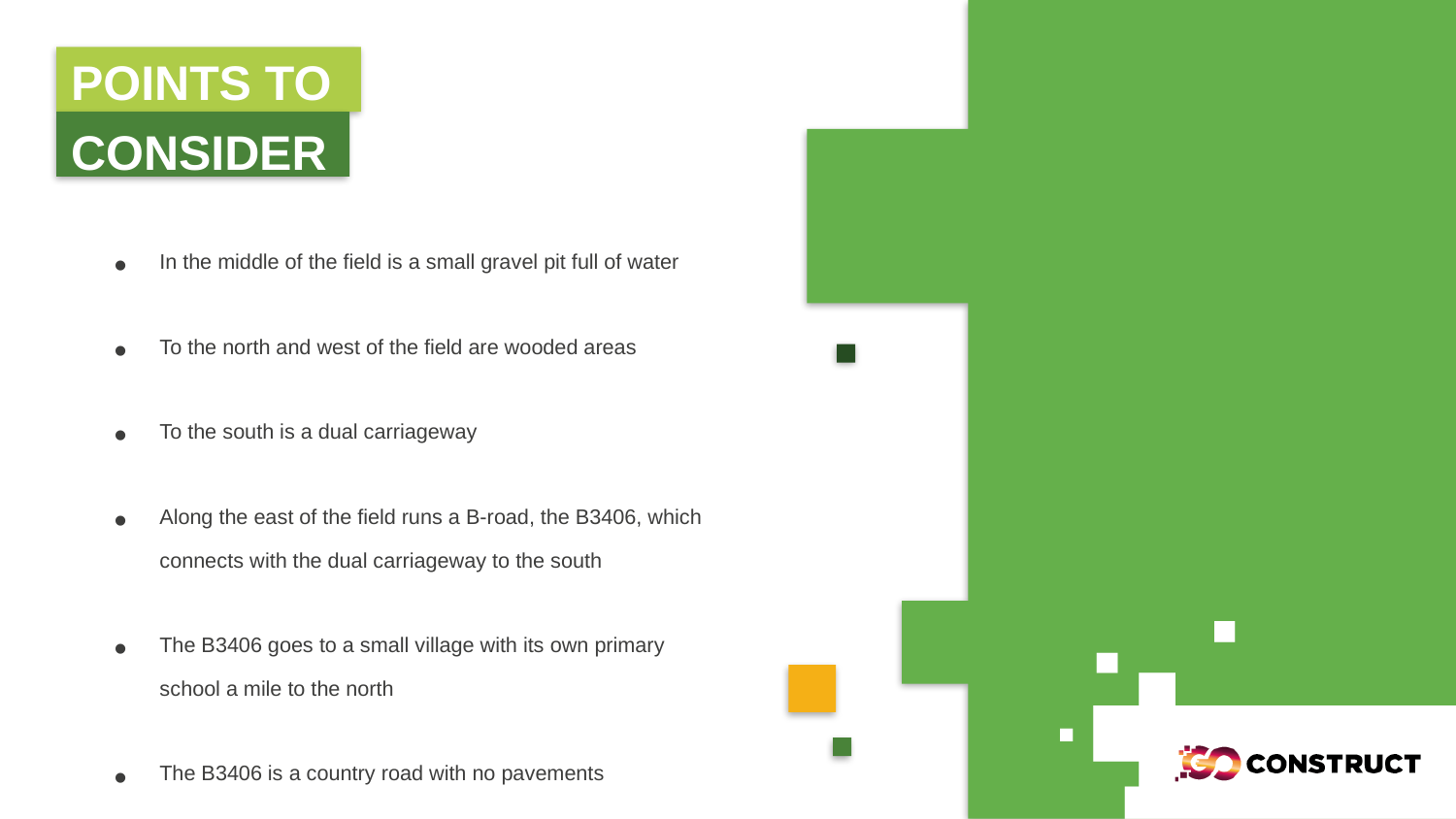

POINTS TO
CONSIDER

In the middle of the field is a small gravel pit full of water

To the north and west of the field are wooded areas

To the south is a dual carriageway

Along the east of the field runs a B-road, the B3406, which connects with the dual carriageway to the south

The B3406 goes to a small village with its own primary school a mile to the north

The B3406 is a country road with no pavements

Ten miles to the west is a large town